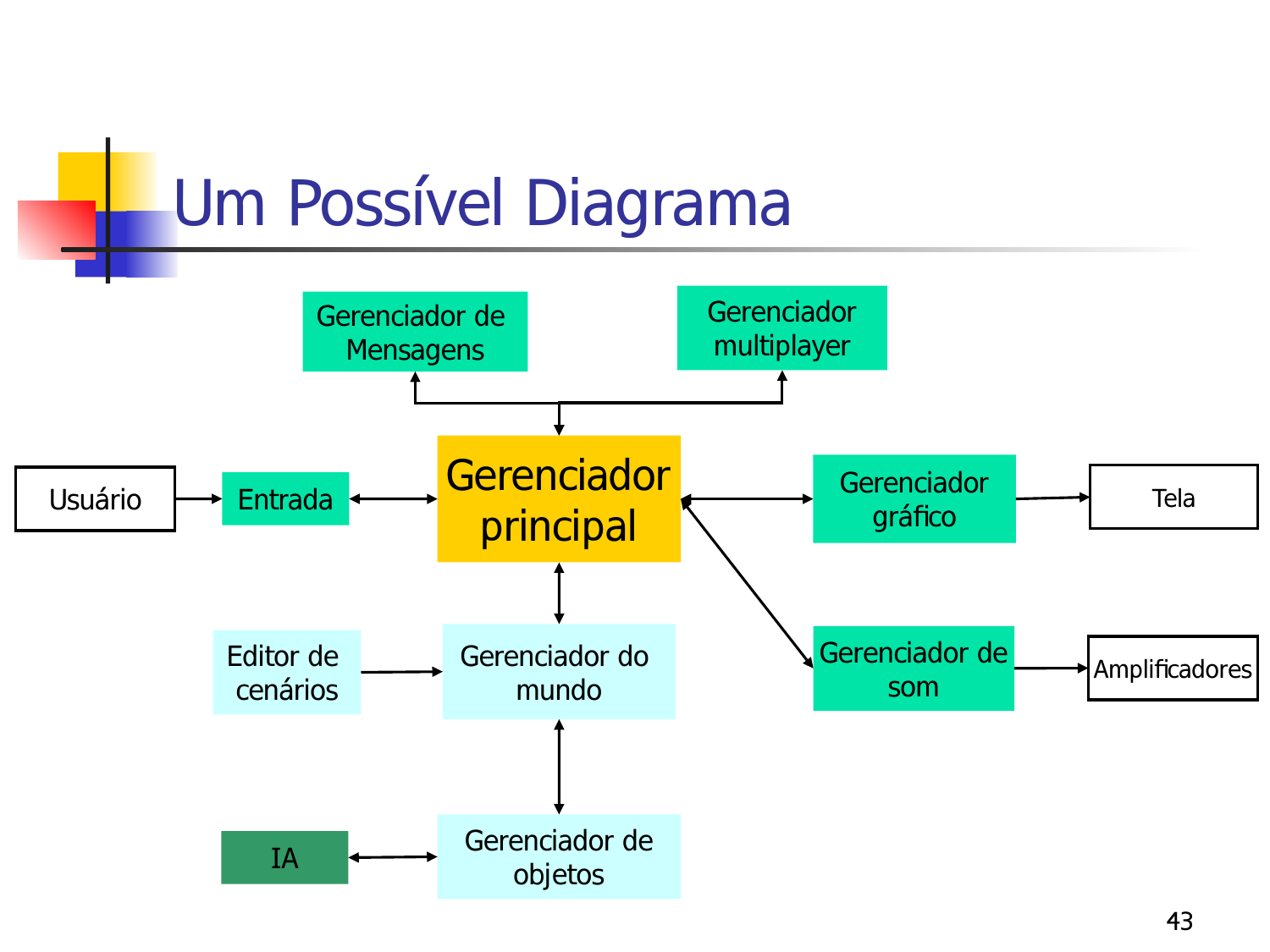

# Um Possível Diagrama
Gerenciador
multiplayer
Gerenciador de
Mensagens
Gerenciador
principal
Gerenciador
gráfico
Tela
Usuário
Entrada
Gerenciador do
mundo
Gerenciador de
som
Editor de
cenários
Amplificadores
Gerenciador de
objetos
IA
43